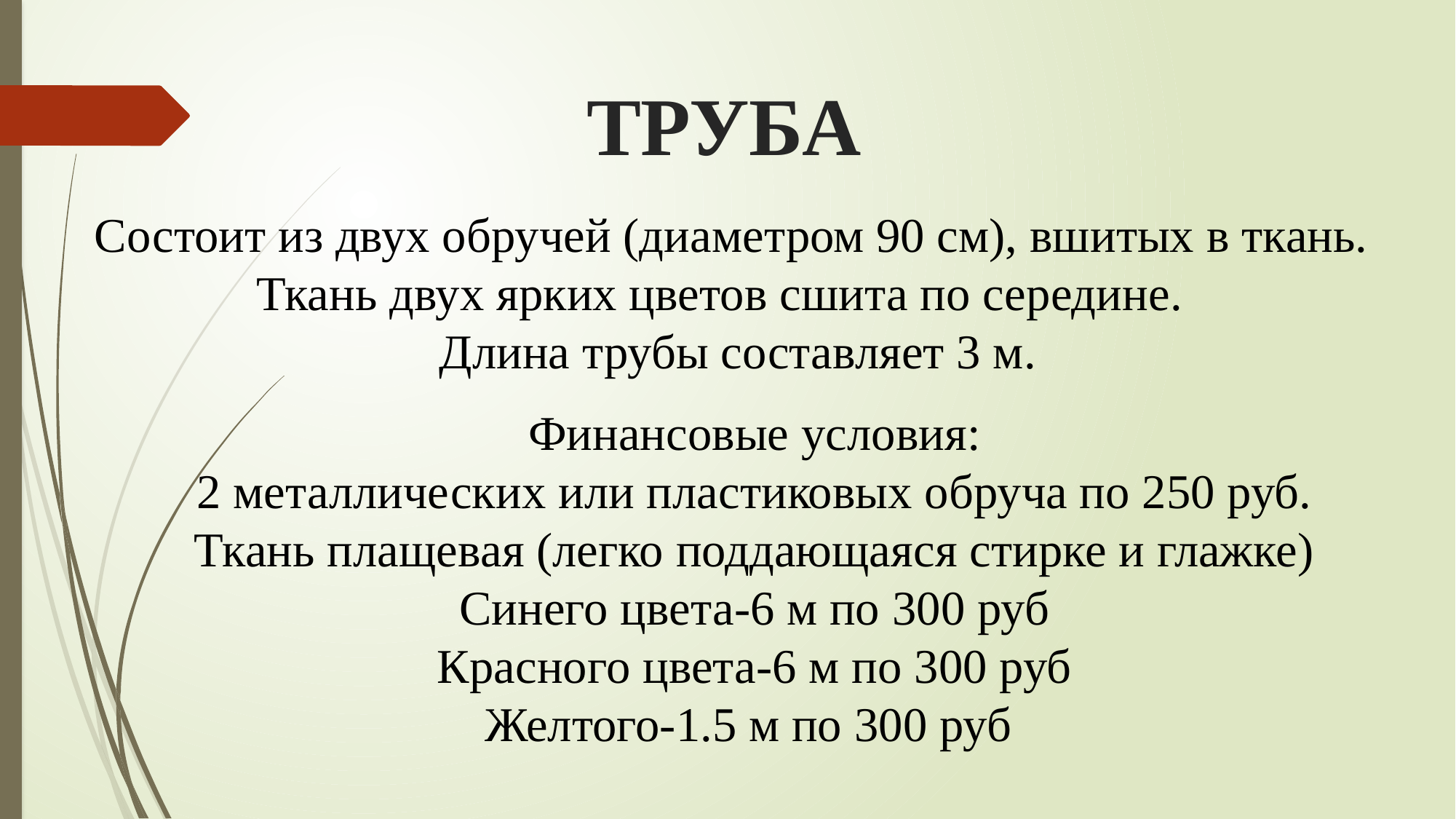

ТРУБА

Состоит из двух обручей (диаметром 90 см), вшитых в ткань.
Ткань двух ярких цветов сшита по середине.
 Длина трубы составляет 3 м.
Финансовые условия:
2 металлических или пластиковых обруча по 250 руб.
Ткань плащевая (легко поддающаяся стирке и глажке)
Синего цвета-6 м по 300 руб
Красного цвета-6 м по 300 руб
Желтого-1.5 м по 300 руб